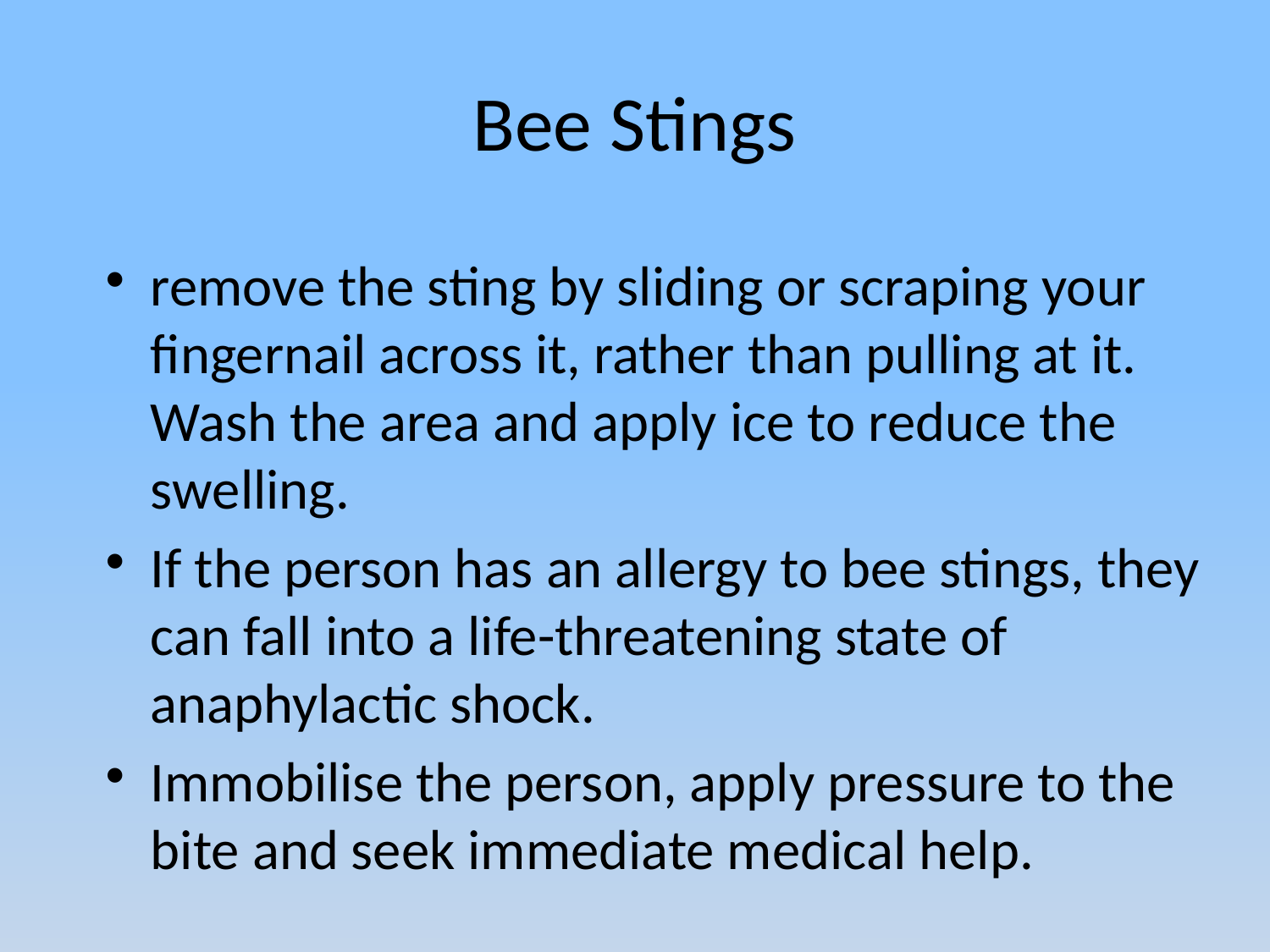

# Bee Stings
remove the sting by sliding or scraping your fingernail across it, rather than pulling at it. Wash the area and apply ice to reduce the swelling.
If the person has an allergy to bee stings, they can fall into a life-threatening state of anaphylactic shock.
Immobilise the person, apply pressure to the bite and seek immediate medical help.